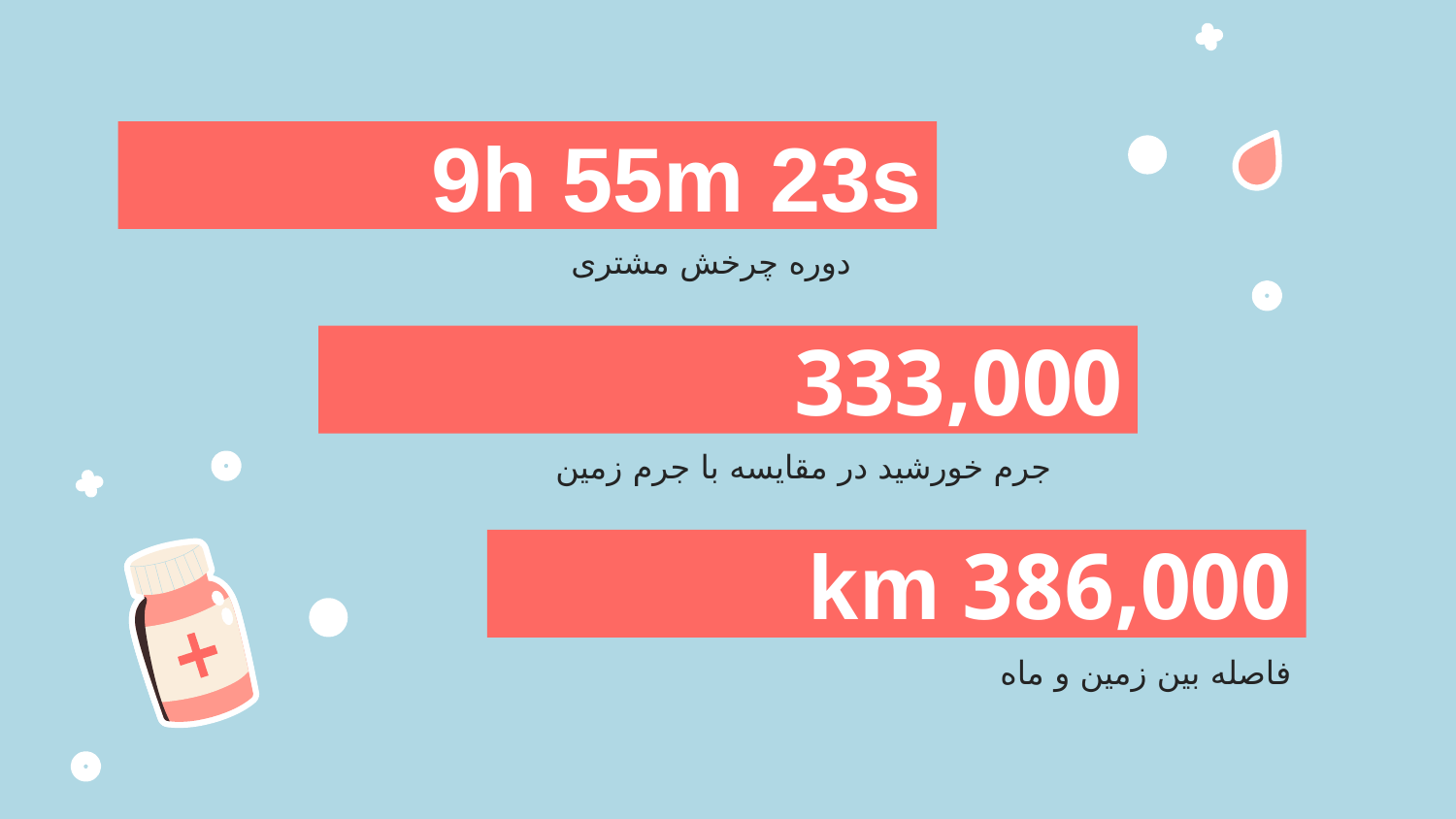

# 9h 55m 23s

دوره چرخش مشتری
333,000
جرم خورشید در مقایسه با جرم زمین
386,000 km

فاصله بین زمین و ماه